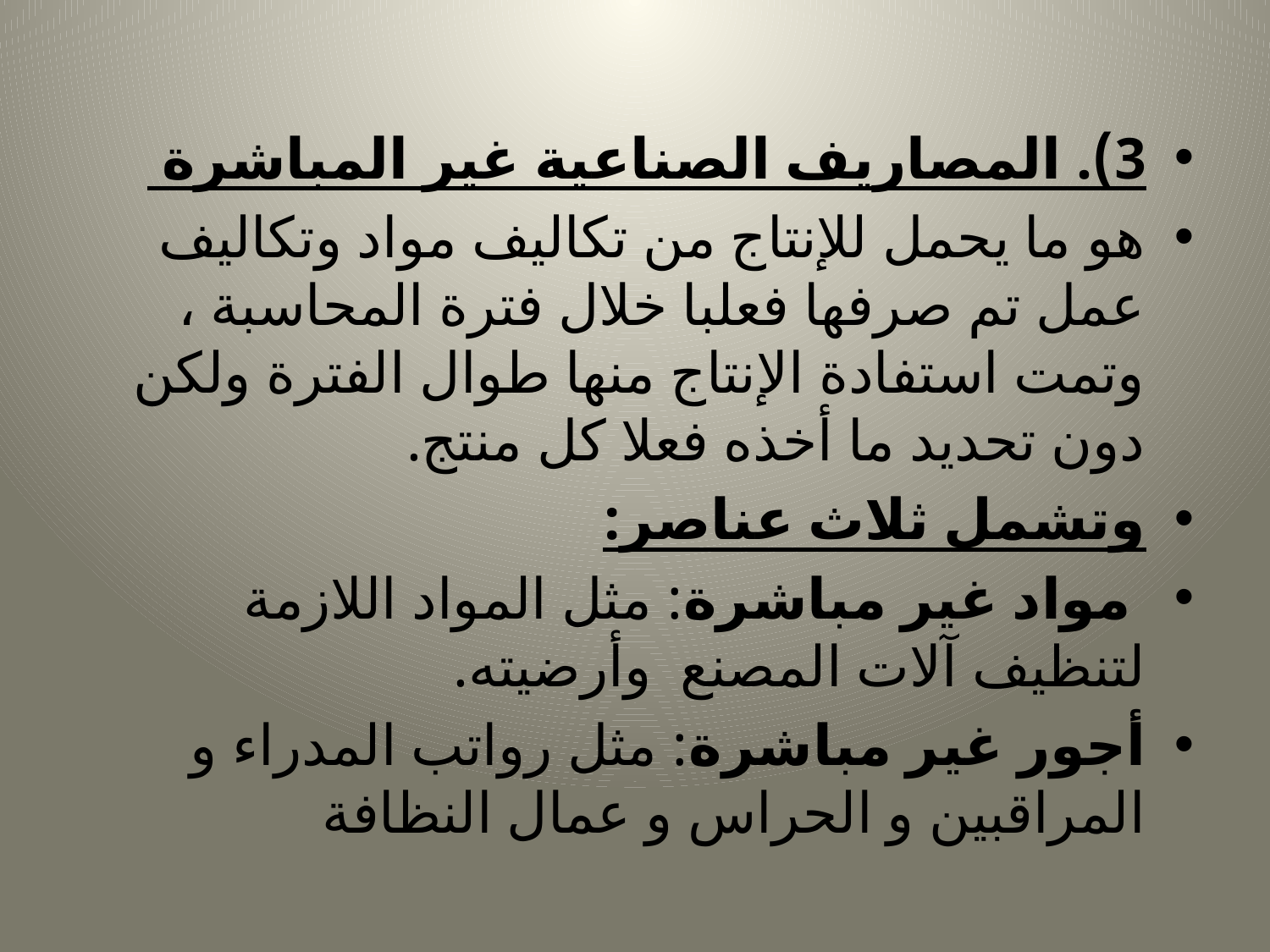

#
3). المصاريف الصناعية غير المباشرة
هو ما يحمل للإنتاج من تكاليف مواد وتكاليف عمل تم صرفها فعلبا خلال فترة المحاسبة ، وتمت استفادة الإنتاج منها طوال الفترة ولكن دون تحديد ما أخذه فعلا كل منتج.
وتشمل ثلاث عناصر:
 مواد غير مباشرة: مثل المواد اللازمة لتنظيف آلات المصنع  وأرضيته.
أجور غير مباشرة: مثل رواتب المدراء و المراقبين و الحراس و عمال النظافة